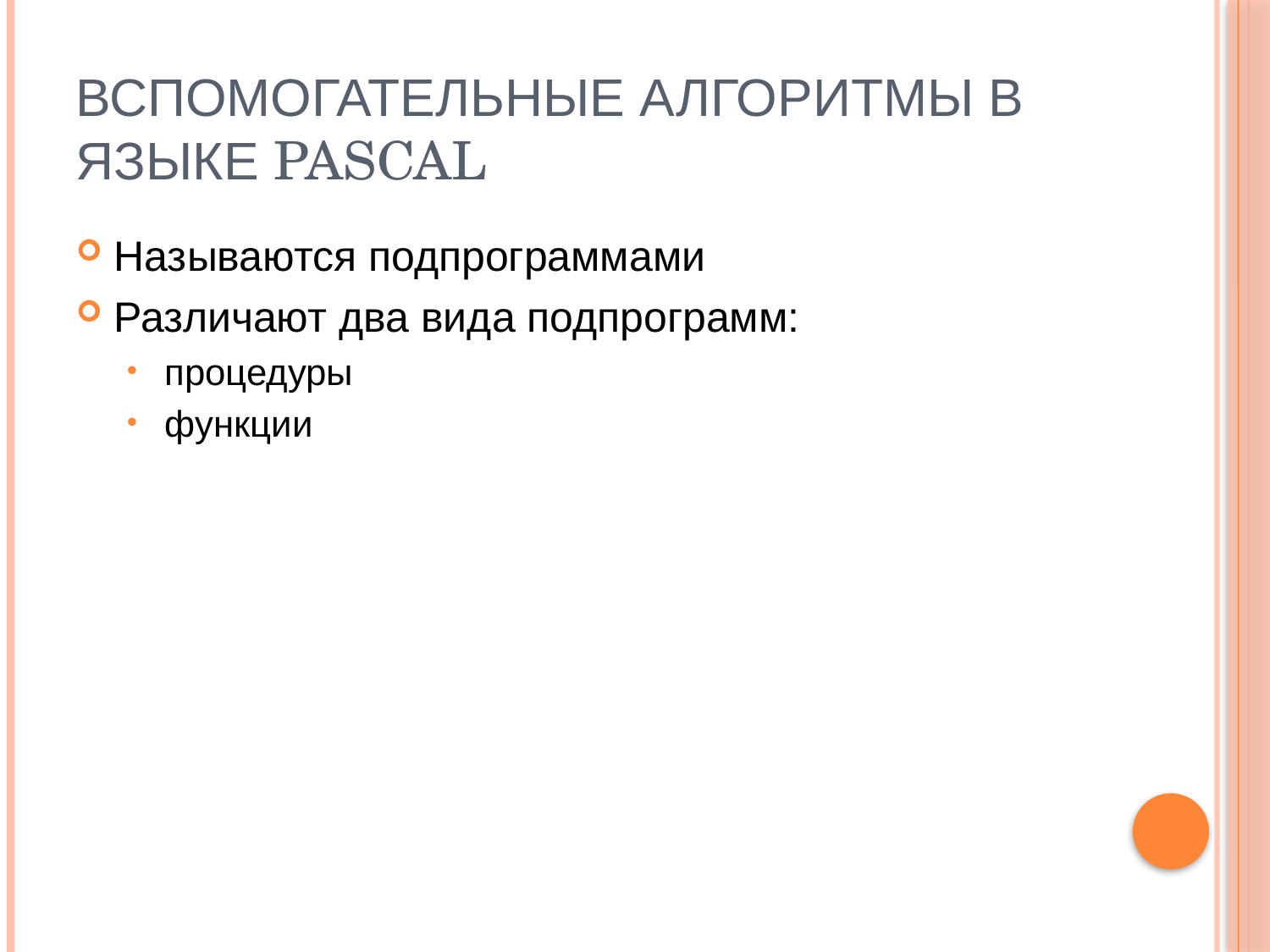

# Вспомогательные алгоритмы в языке Pascal
Называются подпрограммами
Различают два вида подпрограмм:
процедуры
функции